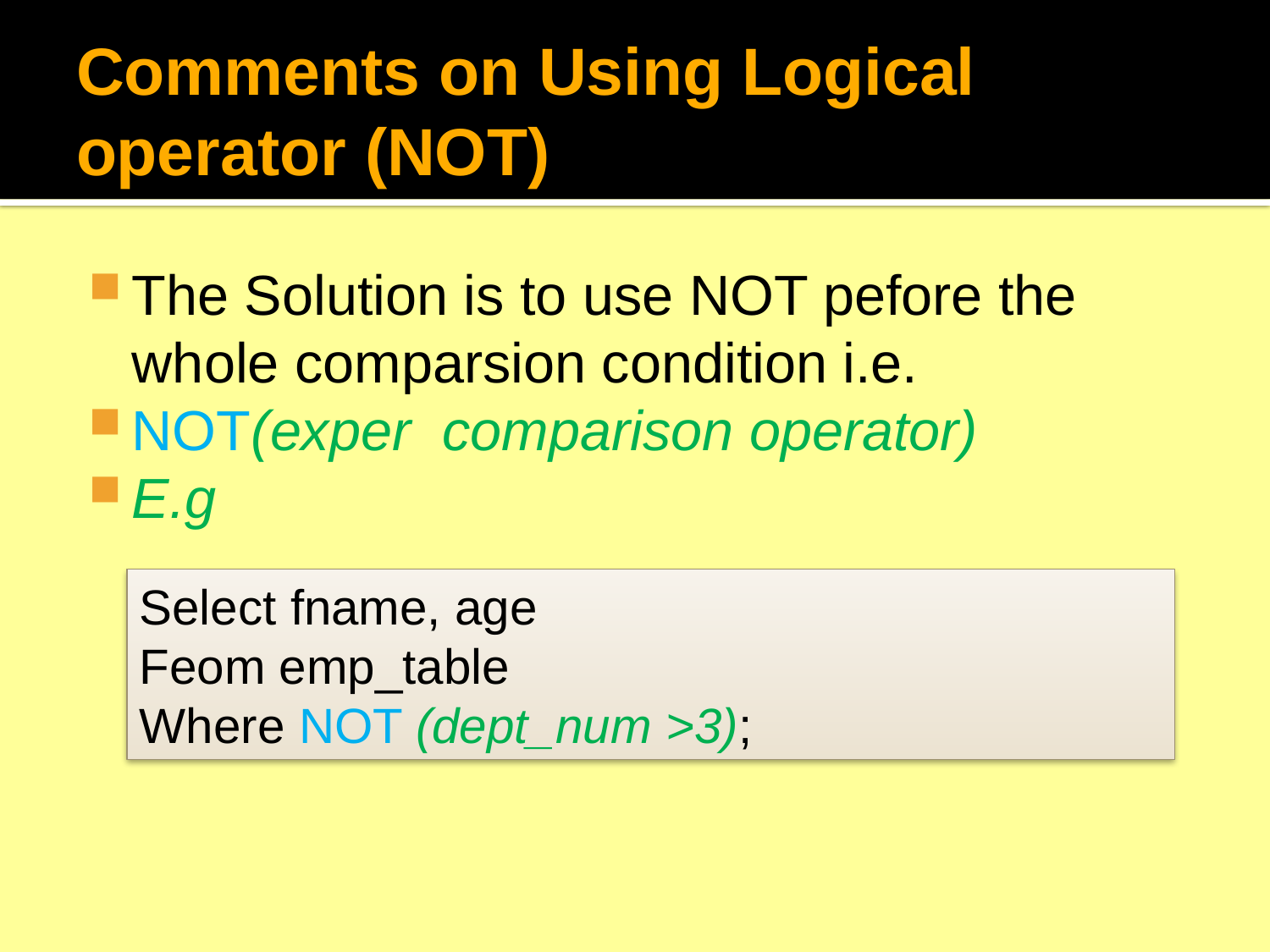

# Comments on Using Logical operator (NOT)
The Solution is to use NOT pefore the whole comparsion condition i.e.
NOT(exper  comparison operator)
E.g
Select fname, age
Feom emp_table
Where NOT (dept_num >3);